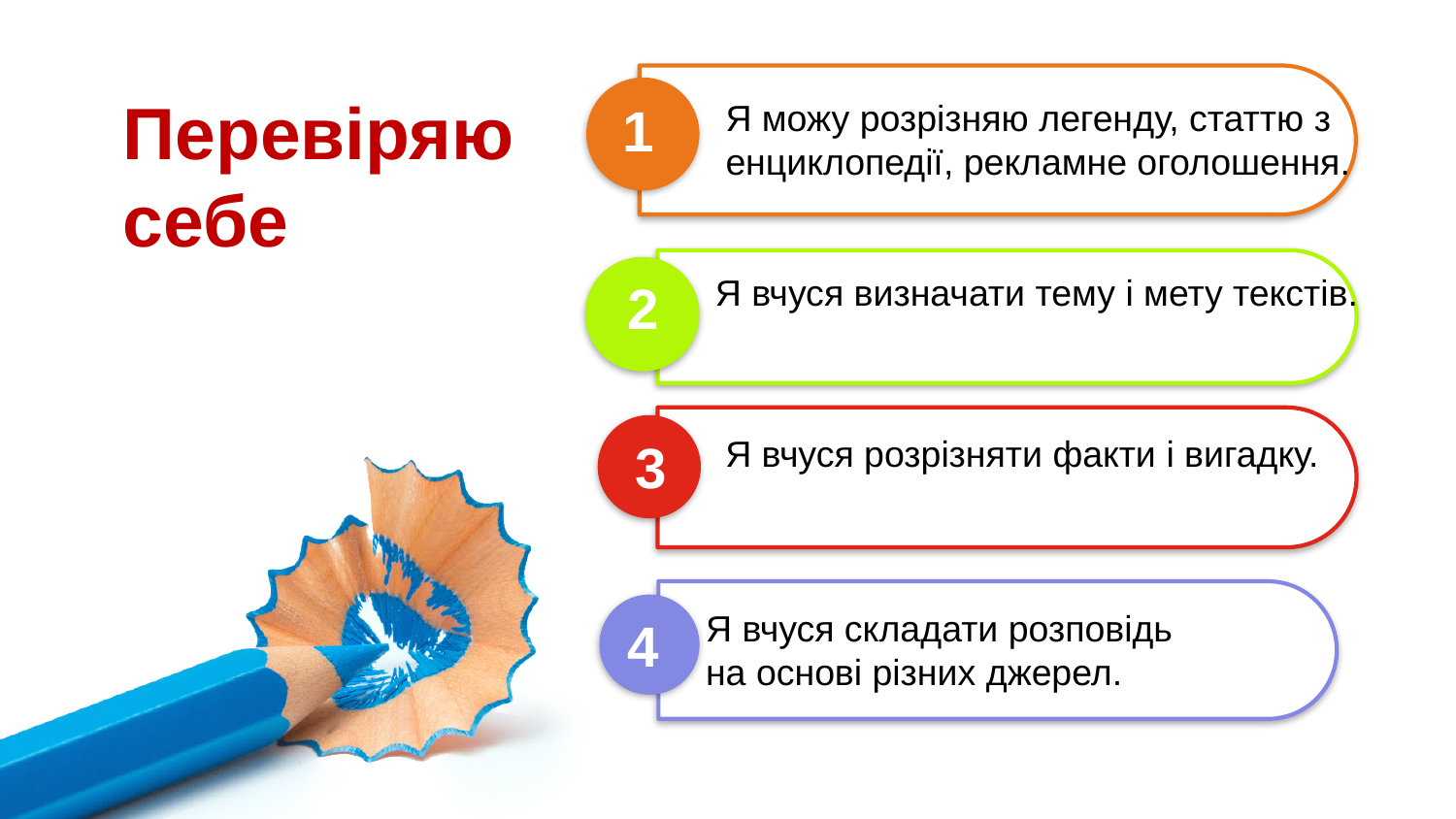

Перевіряю себе

1
Я можу розрізняю легенду, статтю з енциклопедії, рекламне оголошення.

Я вчуся визначати тему і мету текстів.

2

Я вчуся розрізняти факти і вигадку.
3

Я вчуся складати розповідь
на основі різних джерел.
4